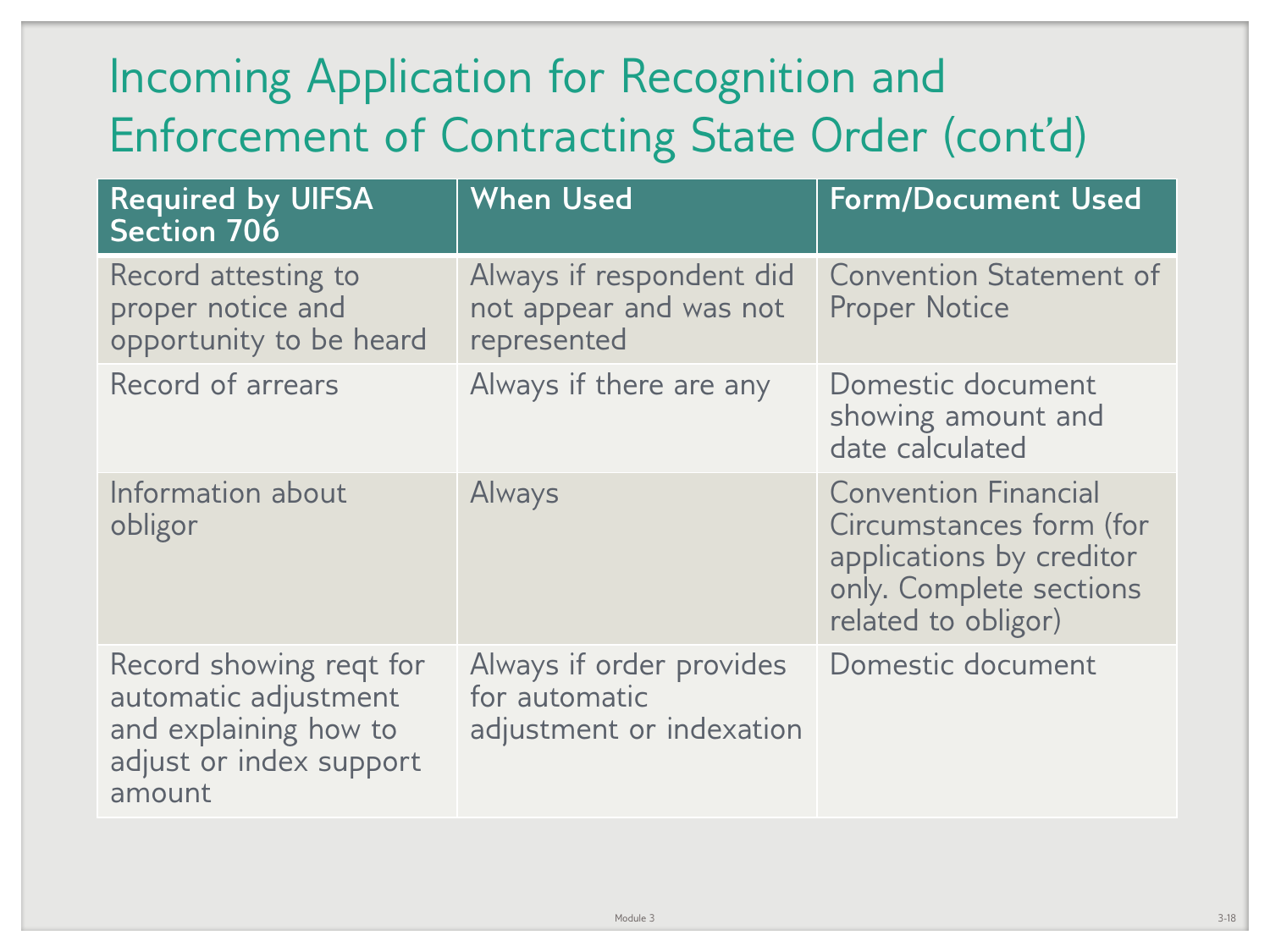

# Incoming Application for Recognition and Enforcement of Contracting State Order (cont’d)
| Required by UIFSA Section 706 | When Used | Form/Document Used |
| --- | --- | --- |
| Record attesting to proper notice and opportunity to be heard | Always if respondent did not appear and was not represented | Convention Statement of Proper Notice |
| Record of arrears | Always if there are any | Domestic document showing amount and date calculated |
| Information about obligor | Always | Convention Financial Circumstances form (for applications by creditor only. Complete sections related to obligor) |
| Record showing reqt for automatic adjustment and explaining how to adjust or index support amount | Always if order provides for automatic adjustment or indexation | Domestic document |
Module 3
3-18